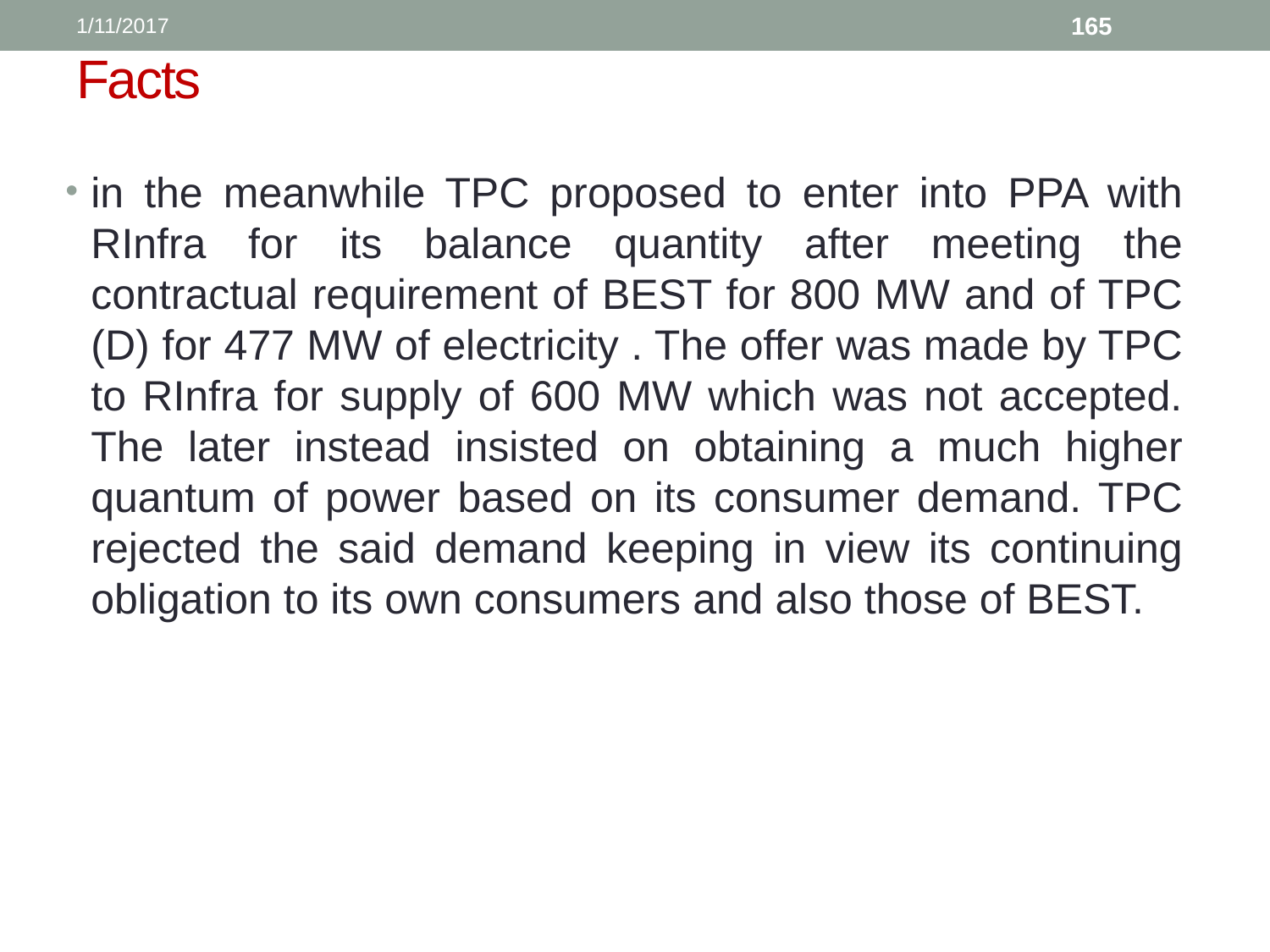

1/11/2017
165
# Facts
in the meanwhile TPC proposed to enter into PPA with RInfra for its balance quantity after meeting the contractual requirement of BEST for 800 MW and of TPC (D) for 477 MW of electricity . The offer was made by TPC to RInfra for supply of 600 MW which was not accepted. The later instead insisted on obtaining a much higher quantum of power based on its consumer demand. TPC rejected the said demand keeping in view its continuing obligation to its own consumers and also those of BEST.